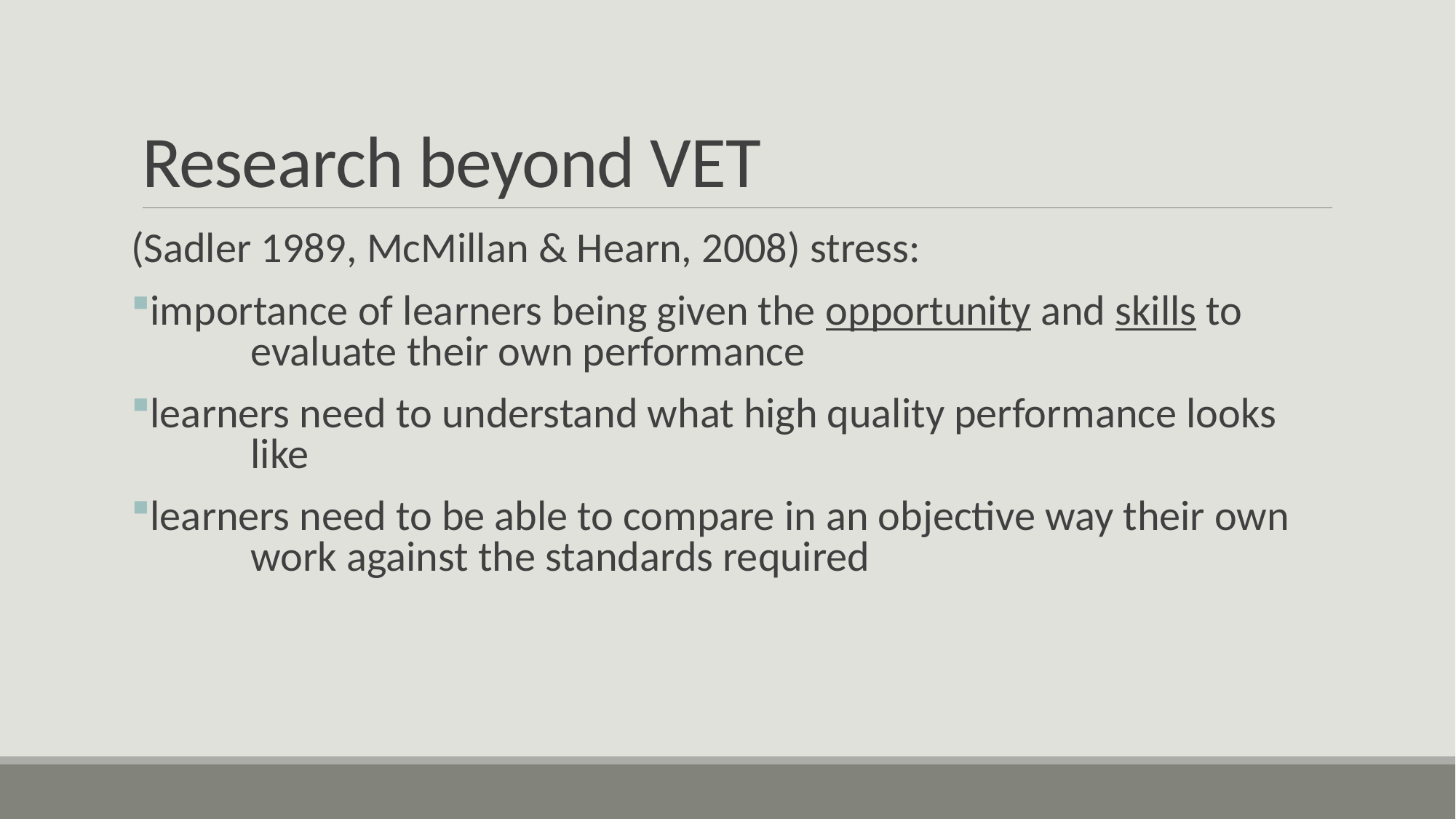

# Research beyond VET
(Sadler 1989, McMillan & Hearn, 2008) stress:
importance of learners being given the opportunity and skills to 	evaluate their own performance
learners need to understand what high quality performance looks 	like
learners need to be able to compare in an objective way their own 	work against the standards required